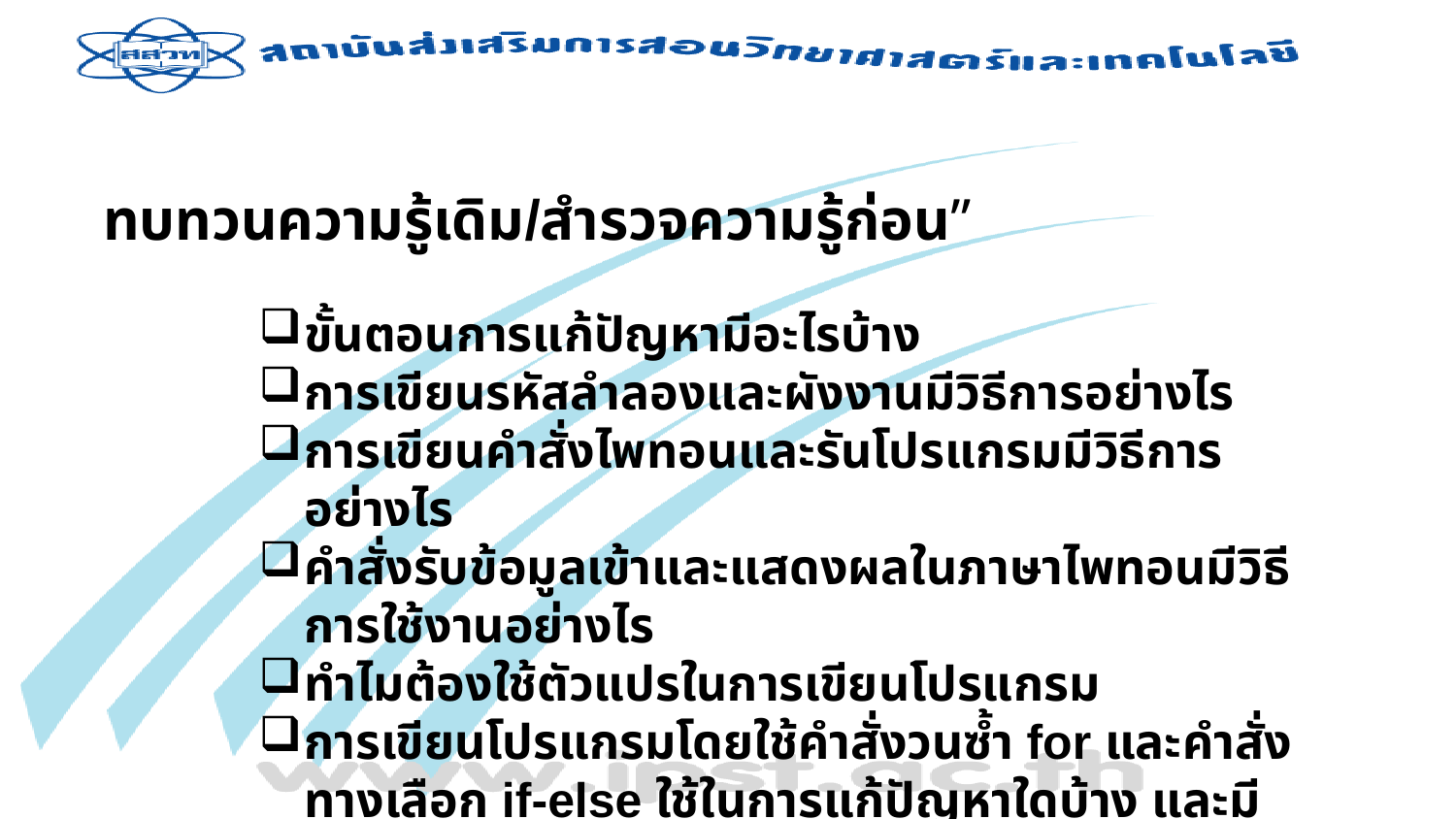

ทบทวนความรู้เดิม/สำรวจความรู้ก่อน”
ขั้นตอนการแก้ปัญหามีอะไรบ้าง
การเขียนรหัสลำลองและผังงานมีวิธีการอย่างไร
การเขียนคำสั่งไพทอนและรันโปรแกรมมีวิธีการอย่างไร
คำสั่งรับข้อมูลเข้าและแสดงผลในภาษาไพทอนมีวิธีการใช้งานอย่างไร
ทำไมต้องใช้ตัวแปรในการเขียนโปรแกรม
การเขียนโปรแกรมโดยใช้คำสั่งวนซ้ำ for และคำสั่งทางเลือก if-else ใช้ในการแก้ปัญหาใดบ้าง และมี